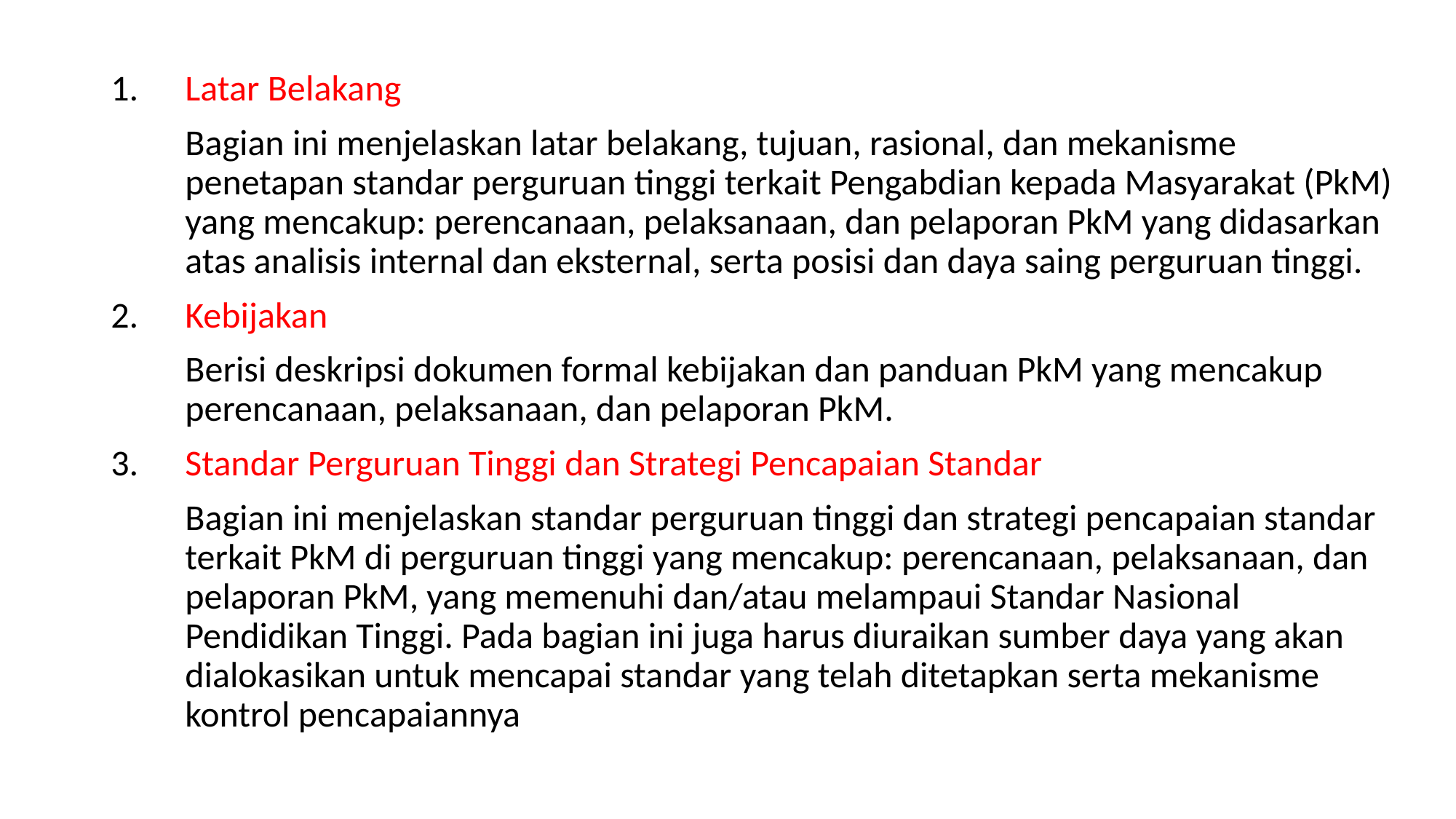

1. 	Latar Belakang
Bagian ini menjelaskan latar belakang, tujuan, rasional, dan mekanisme penetapan standar perguruan tinggi terkait Pengabdian kepada Masyarakat (PkM) yang mencakup: perencanaan, pelaksanaan, dan pelaporan PkM yang didasarkan atas analisis internal dan eksternal, serta posisi dan daya saing perguruan tinggi.
2. 	Kebijakan
Berisi deskripsi dokumen formal kebijakan dan panduan PkM yang mencakup perencanaan, pelaksanaan, dan pelaporan PkM.
3. 	Standar Perguruan Tinggi dan Strategi Pencapaian Standar
Bagian ini menjelaskan standar perguruan tinggi dan strategi pencapaian standar terkait PkM di perguruan tinggi yang mencakup: perencanaan, pelaksanaan, dan pelaporan PkM, yang memenuhi dan/atau melampaui Standar Nasional Pendidikan Tinggi. Pada bagian ini juga harus diuraikan sumber daya yang akan dialokasikan untuk mencapai standar yang telah ditetapkan serta mekanisme kontrol pencapaiannya